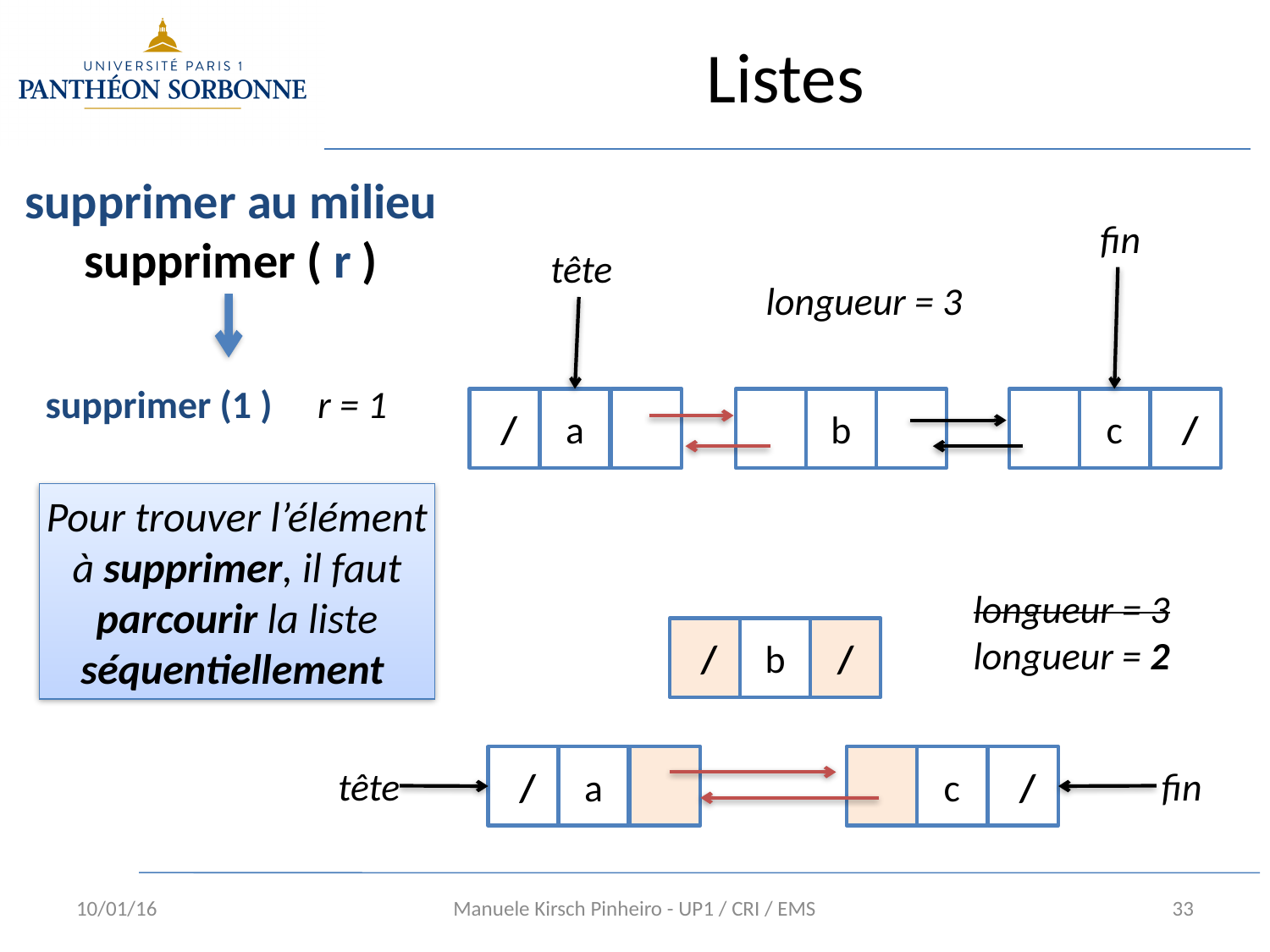

# Listes
supprimer au milieu
supprimer ( r )
fin
tête
longueur = 3
supprimer (1 )
r = 1
 /
a

b

c
 /
Pour trouver l’élément à supprimer, il faut parcourir la liste séquentiellement
longueur = 3
longueur = 2
 /
b
/
 /
a

c
 /
tête
fin
10/01/16
Manuele Kirsch Pinheiro - UP1 / CRI / EMS
33